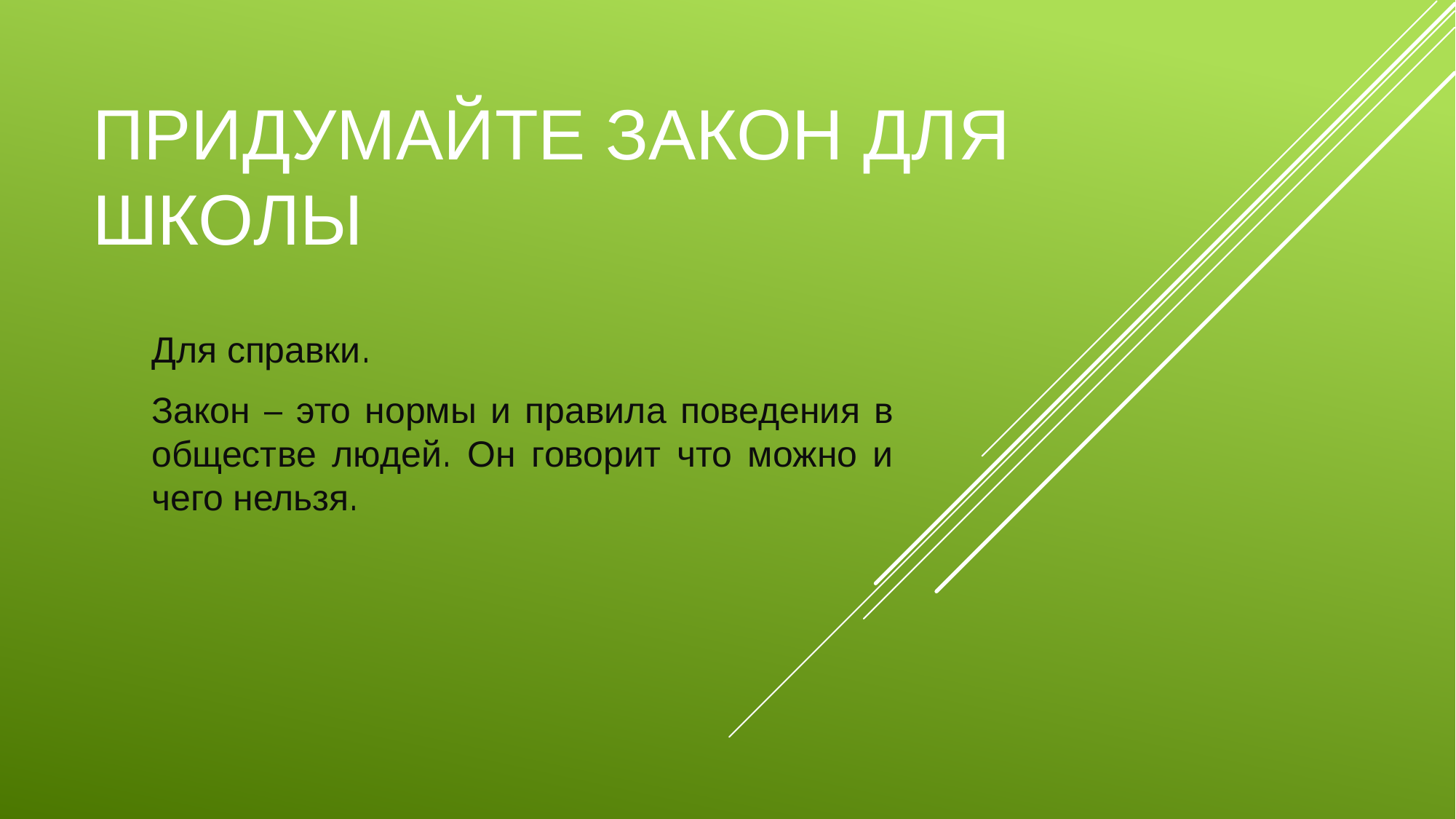

# Придумайте закон для школы
Для справки.
Закон – это нормы и правила поведения в обществе людей. Он говорит что можно и чего нельзя.